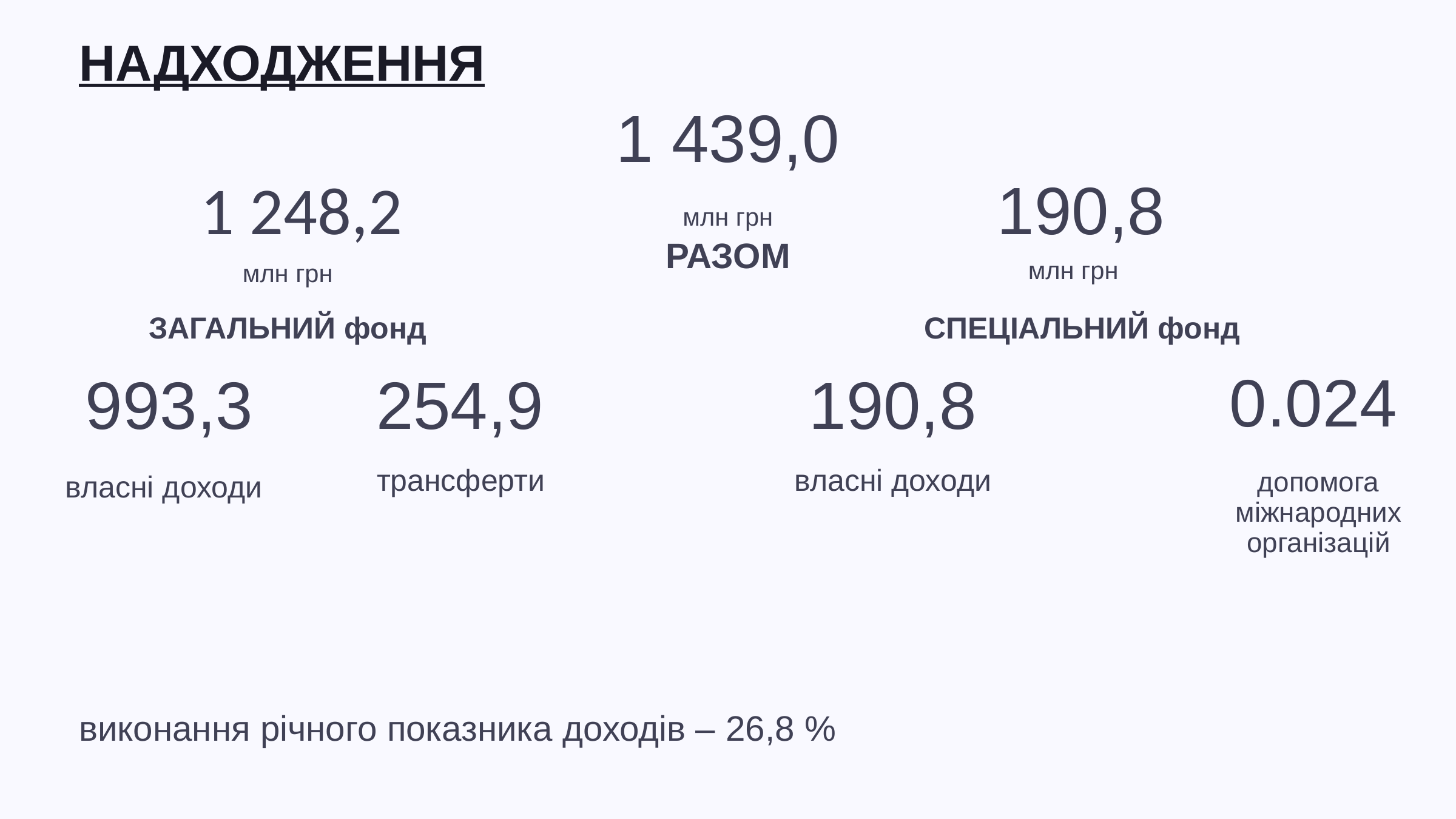

НАДХОДЖЕННЯ
1 439,0
1 248,2
190,8
млн грн
РАЗОМ
млн грн
млн грн
ЗАГАЛЬНИЙ фонд
СПЕЦІАЛЬНИЙ фонд
0.024
993,3
254,9
190,8
трансферти
власні доходи
допомога міжнародних організацій
власні доходи
виконання річного показника доходів – 26,8 %